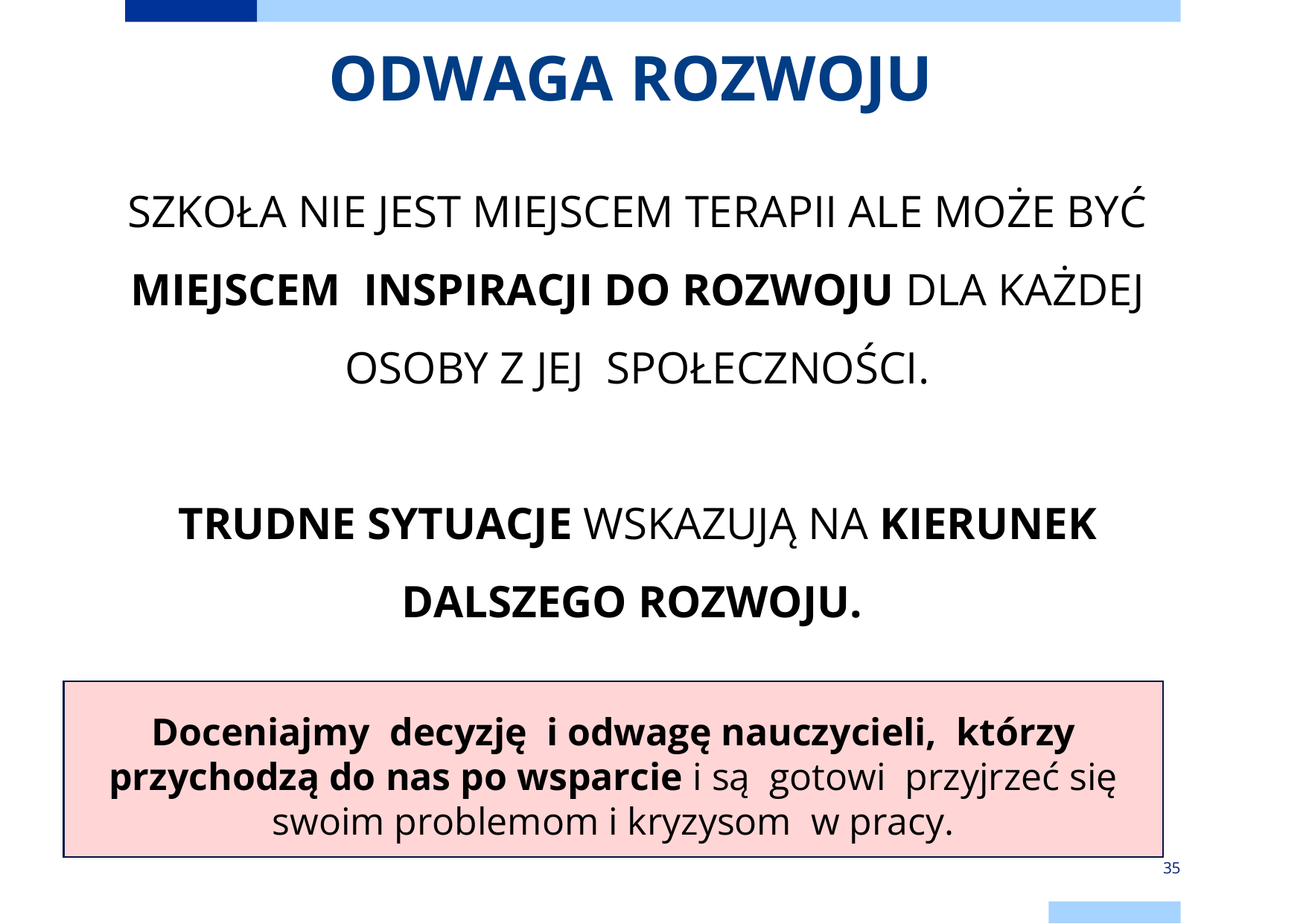

# ODWAGA ROZWOJU
SZKOŁA NIE JEST MIEJSCEM TERAPII ALE MOŻE BYĆ MIEJSCEM  INSPIRACJI DO ROZWOJU DLA KAŻDEJ OSOBY Z JEJ  SPOŁECZNOŚCI.

TRUDNE SYTUACJE WSKAZUJĄ NA KIERUNEK DALSZEGO ROZWOJU.

Doceniajmy  decyzję  i odwagę nauczycieli,  którzy przychodzą do nas po wsparcie i są  gotowi  przyjrzeć się swoim problemom i kryzysom  w pracy.

35